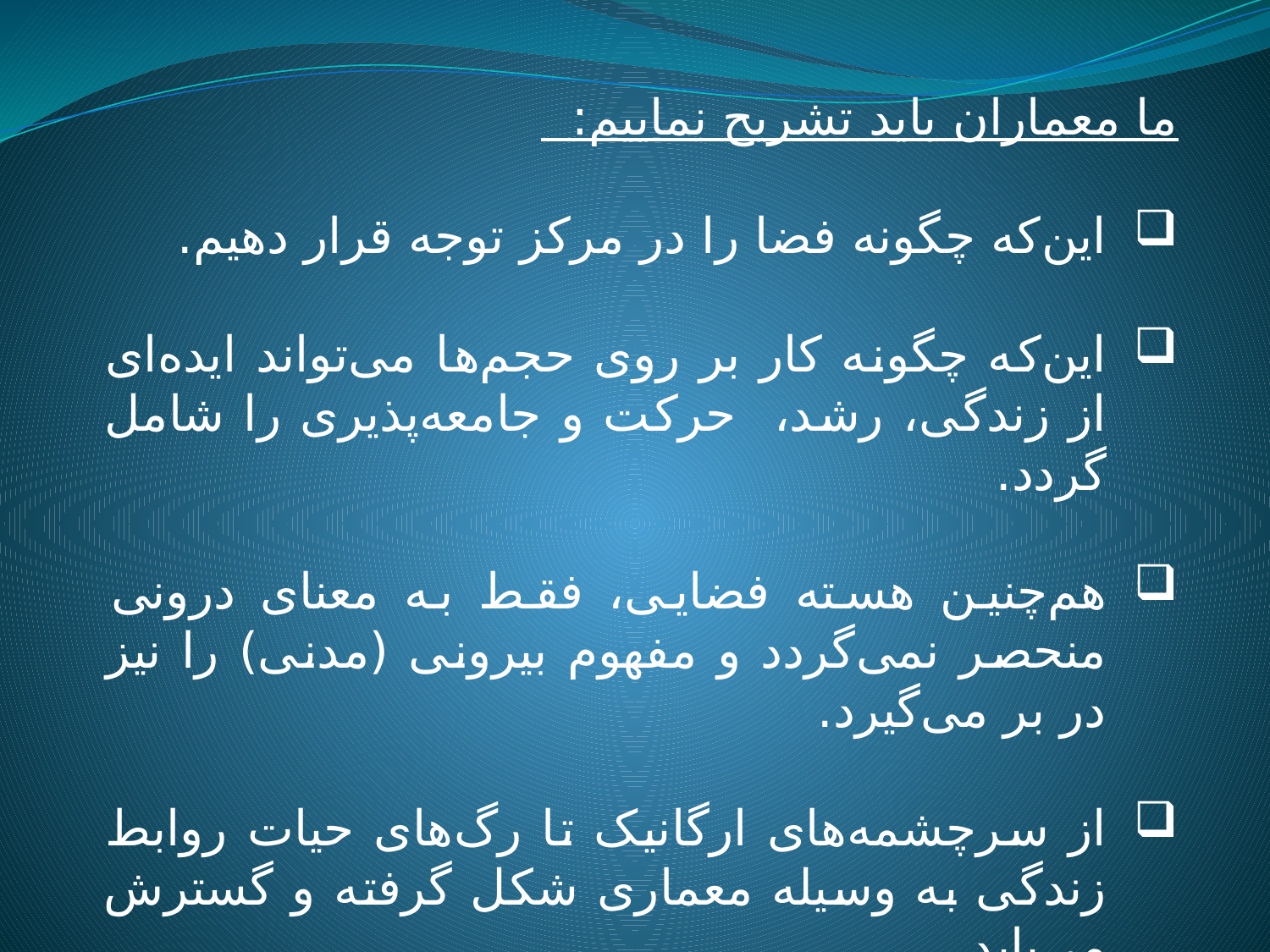

ما معماران باید تشریح نماییم:

این‌که چگونه فضا را در مرکز توجه قرار دهیم.

این‌که چگونه کار بر روی حجم‌ها می‌تواند ایده‌ای از زندگی، رشد،  حرکت و جامعه‌پذیری را شامل گردد.

هم‌چنین هسته فضایی، فقط به معنای درونی منحصر نمی‌گردد و مفهوم بیرونی (مدنی) را نیز در بر می‌گیرد.

از سرچشمه‌های ارگانیک تا رگ‌های حیات روابط زندگی به وسیله معماری شکل گرفته و گسترش می‌یابد.

#